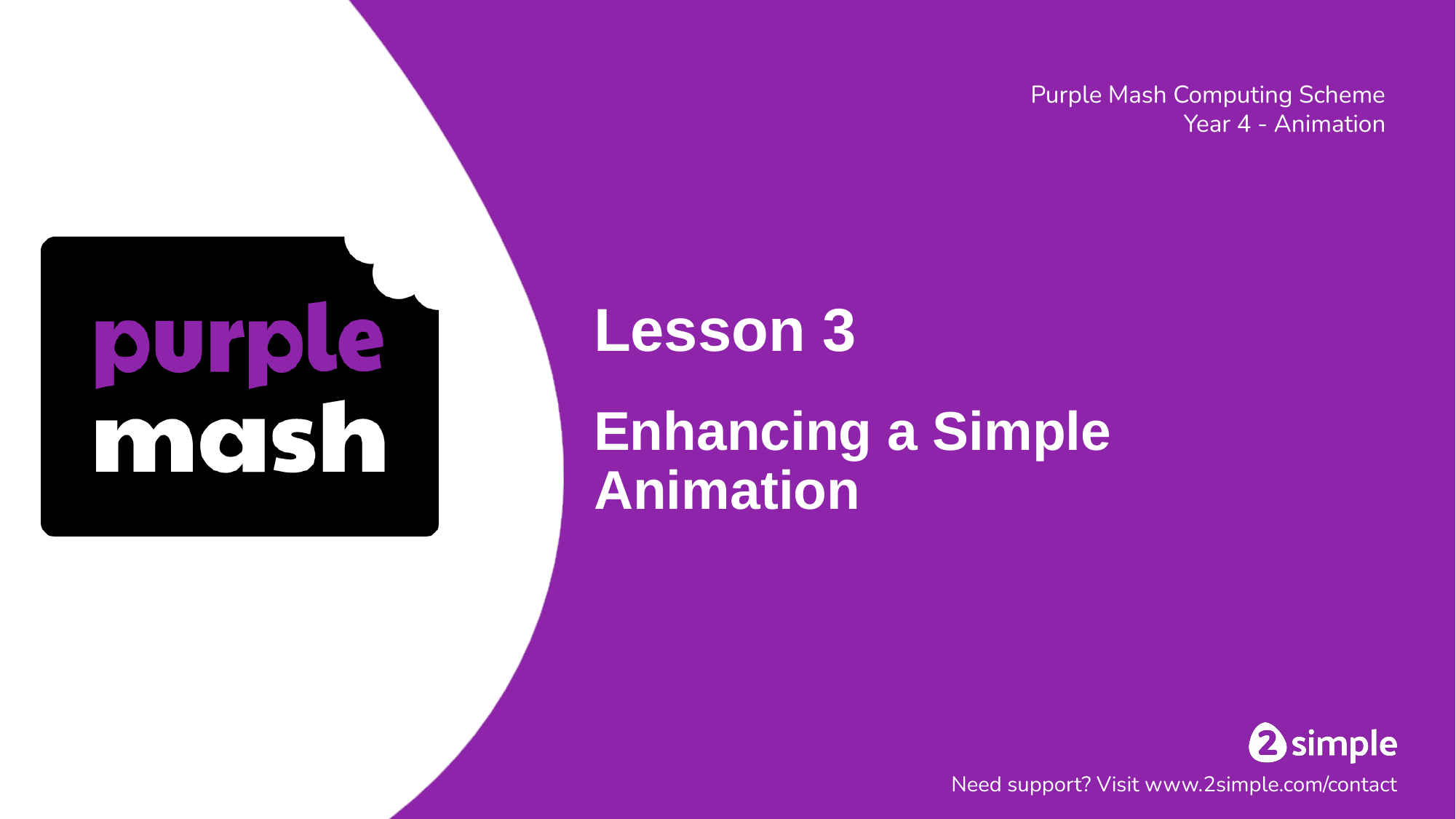

# Lesson 3
Enhancing a Simple Animation
Need support? Visit www.2simple.com/contact